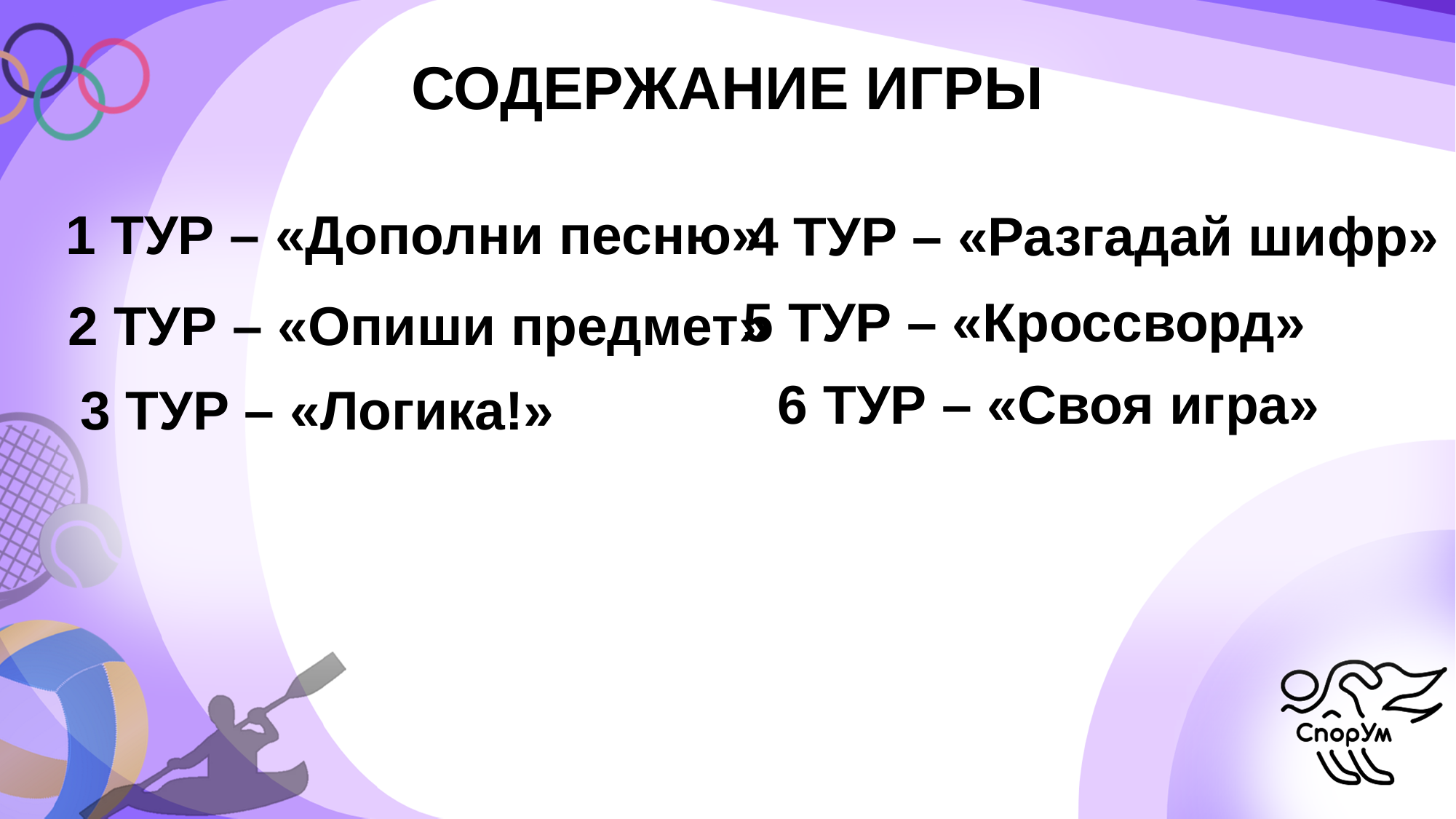

СОДЕРЖАНИЕ ИГРЫ

1 ТУР – «Дополни песню»
4 ТУР – «Разгадай шифр»
5 ТУР – «Кроссворд»
2 ТУР – «Опиши предмет»
6 ТУР – «Своя игра»

3 ТУР – «Логика!»